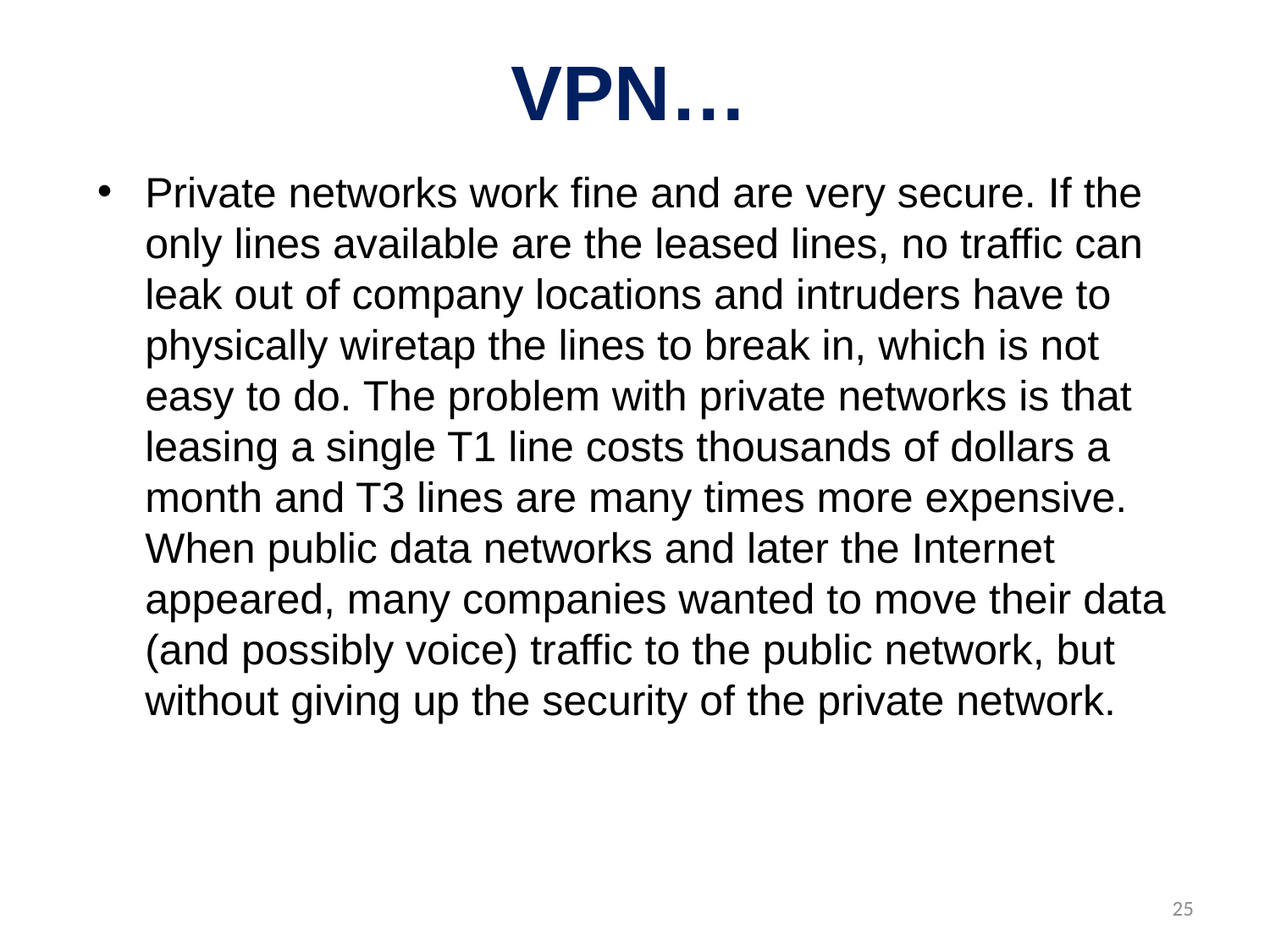

# VPN…
Private networks work fine and are very secure. If the only lines available are the leased lines, no traffic can leak out of company locations and intruders have to physically wiretap the lines to break in, which is not easy to do. The problem with private networks is that leasing a single T1 line costs thousands of dollars a month and T3 lines are many times more expensive. When public data networks and later the Internet appeared, many companies wanted to move their data (and possibly voice) traffic to the public network, but without giving up the security of the private network.
25